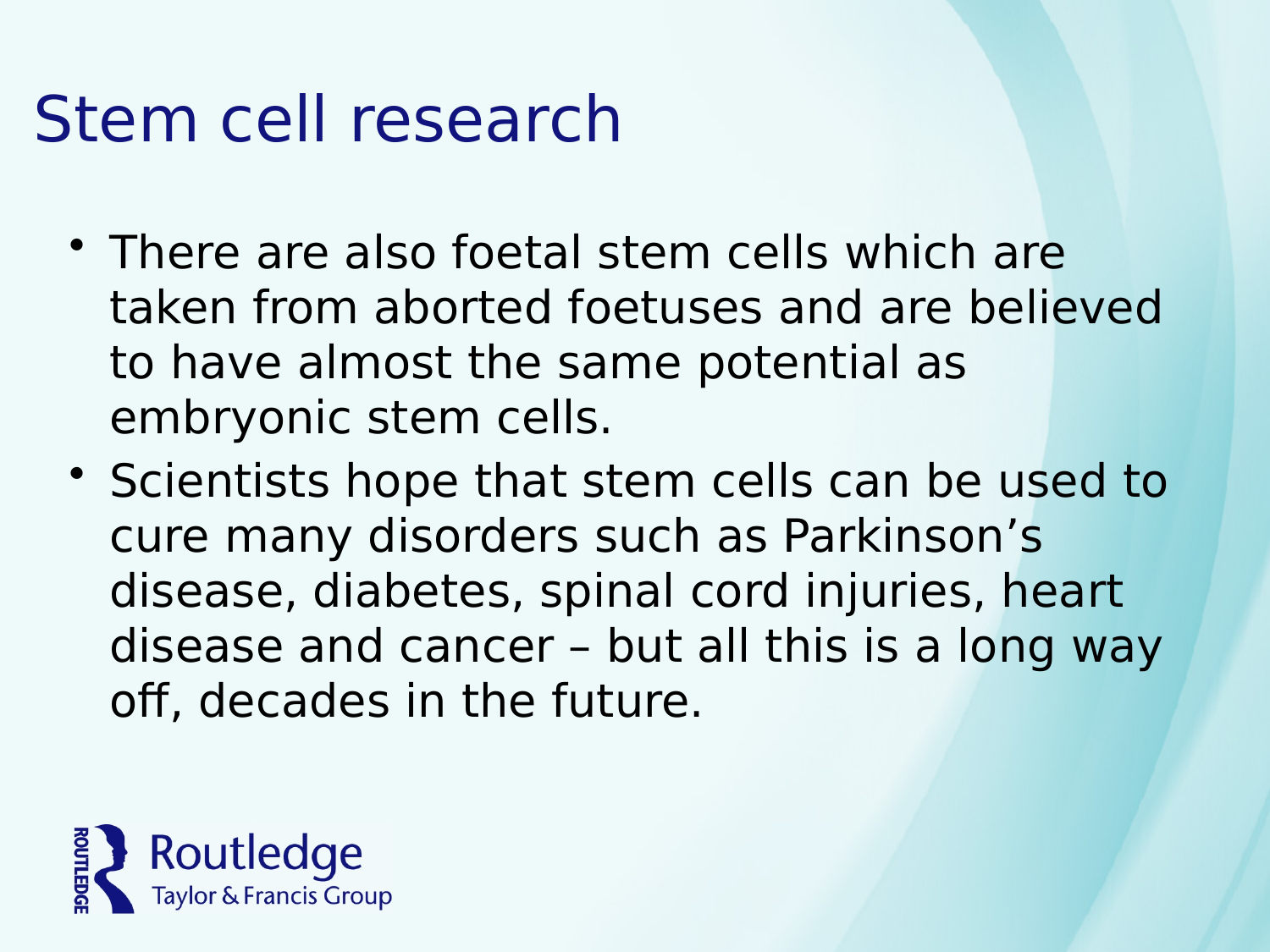

# Stem cell research
There are also foetal stem cells which are taken from aborted foetuses and are believed to have almost the same potential as embryonic stem cells.
Scientists hope that stem cells can be used to cure many disorders such as Parkinson’s disease, diabetes, spinal cord injuries, heart disease and cancer – but all this is a long way off, decades in the future.